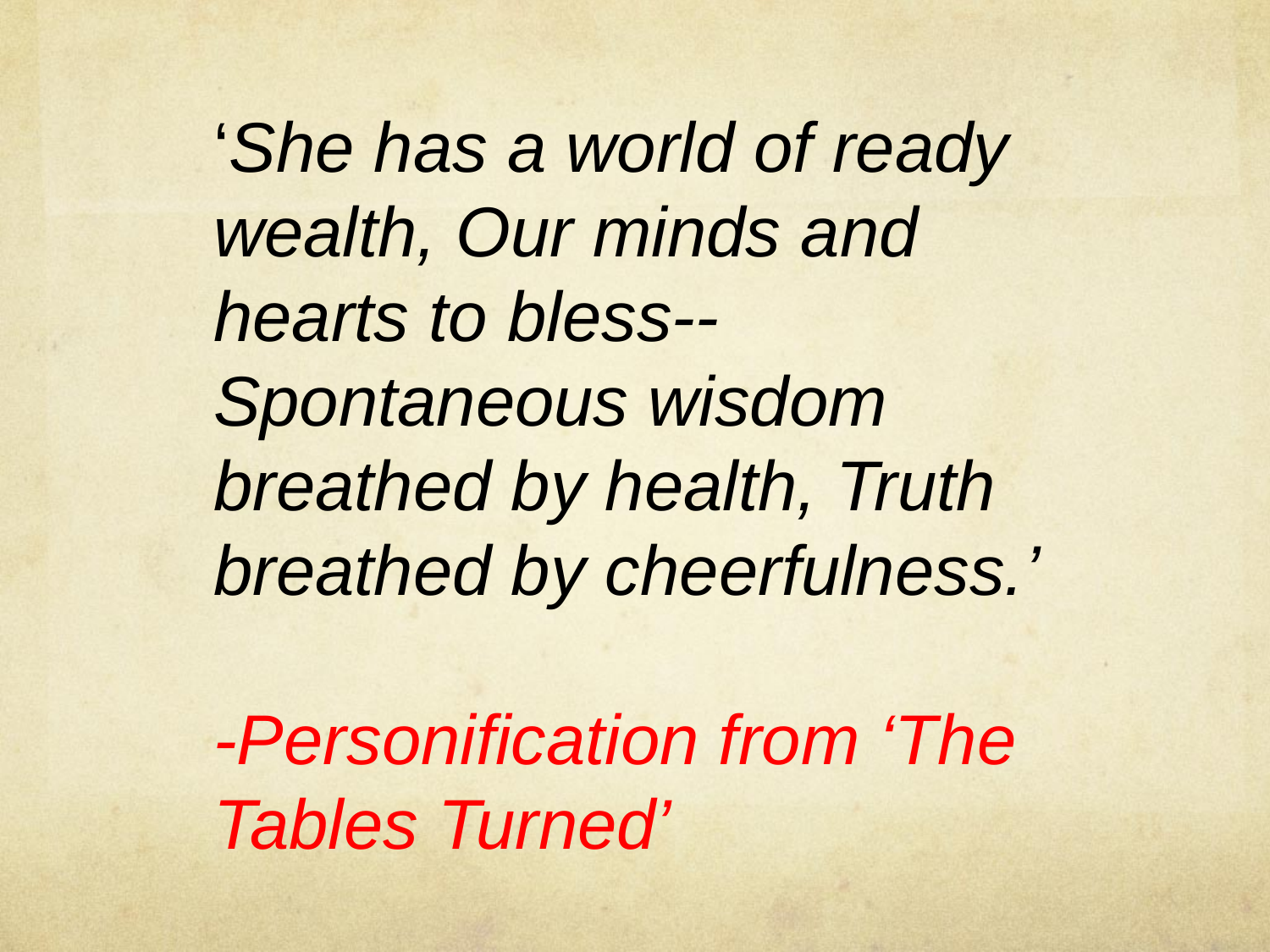

‘She has a world of ready wealth, Our minds and hearts to bless-- Spontaneous wisdom breathed by health, Truth breathed by cheerfulness.’

-Personification from ‘The Tables Turned’